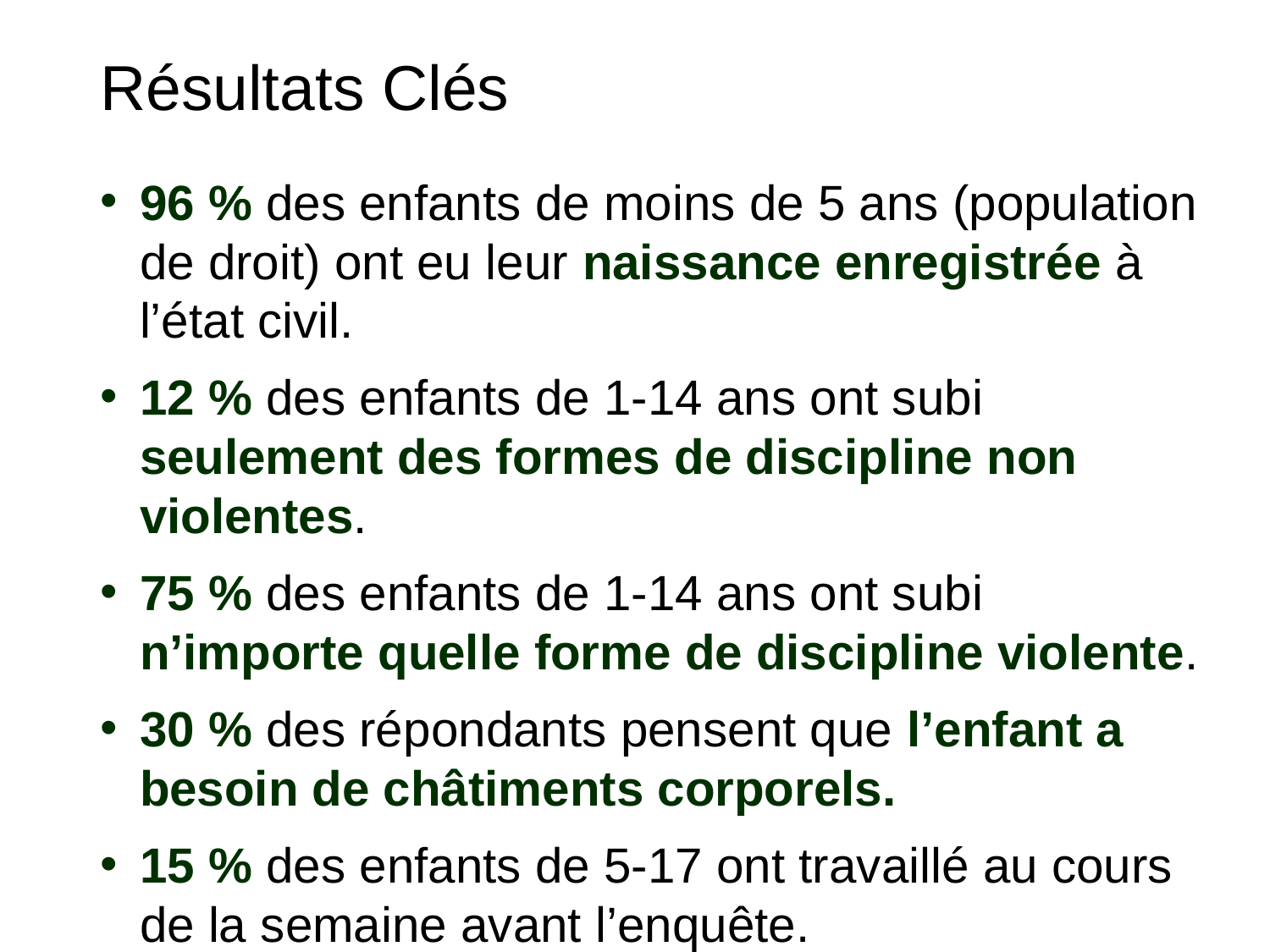

# Résultats Clés
96 % des enfants de moins de 5 ans (population de droit) ont eu leur naissance enregistrée à l’état civil.
12 % des enfants de 1-14 ans ont subi seulement des formes de discipline non violentes.
75 % des enfants de 1-14 ans ont subi n’importe quelle forme de discipline violente.
30 % des répondants pensent que l’enfant a besoin de châtiments corporels.
15 % des enfants de 5-17 ont travaillé au cours de la semaine avant l’enquête.